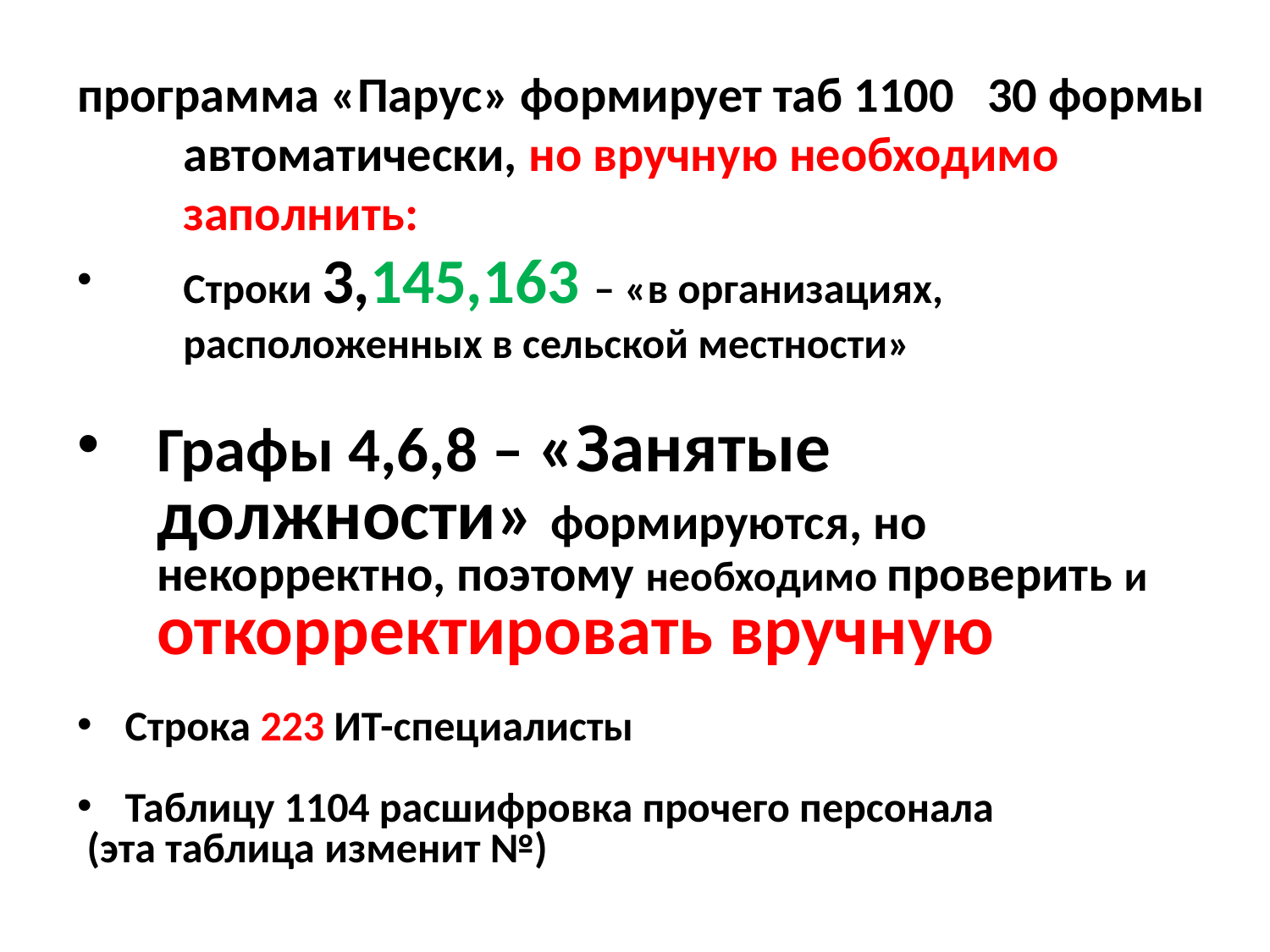

программа «Парус» формирует таб 1100   30 формы автоматически, но вручную необходимо заполнить:
Строки 3,145,163 – «в организациях, расположенных в сельской местности»
Графы 4,6,8 – «Занятые должности» формируются, но некорректно, поэтому необходимо проверить и откорректировать вручную
Строка 223 ИТ-специалисты

Таблицу 1104 расшифровка прочего персонала
 (эта таблица изменит №)